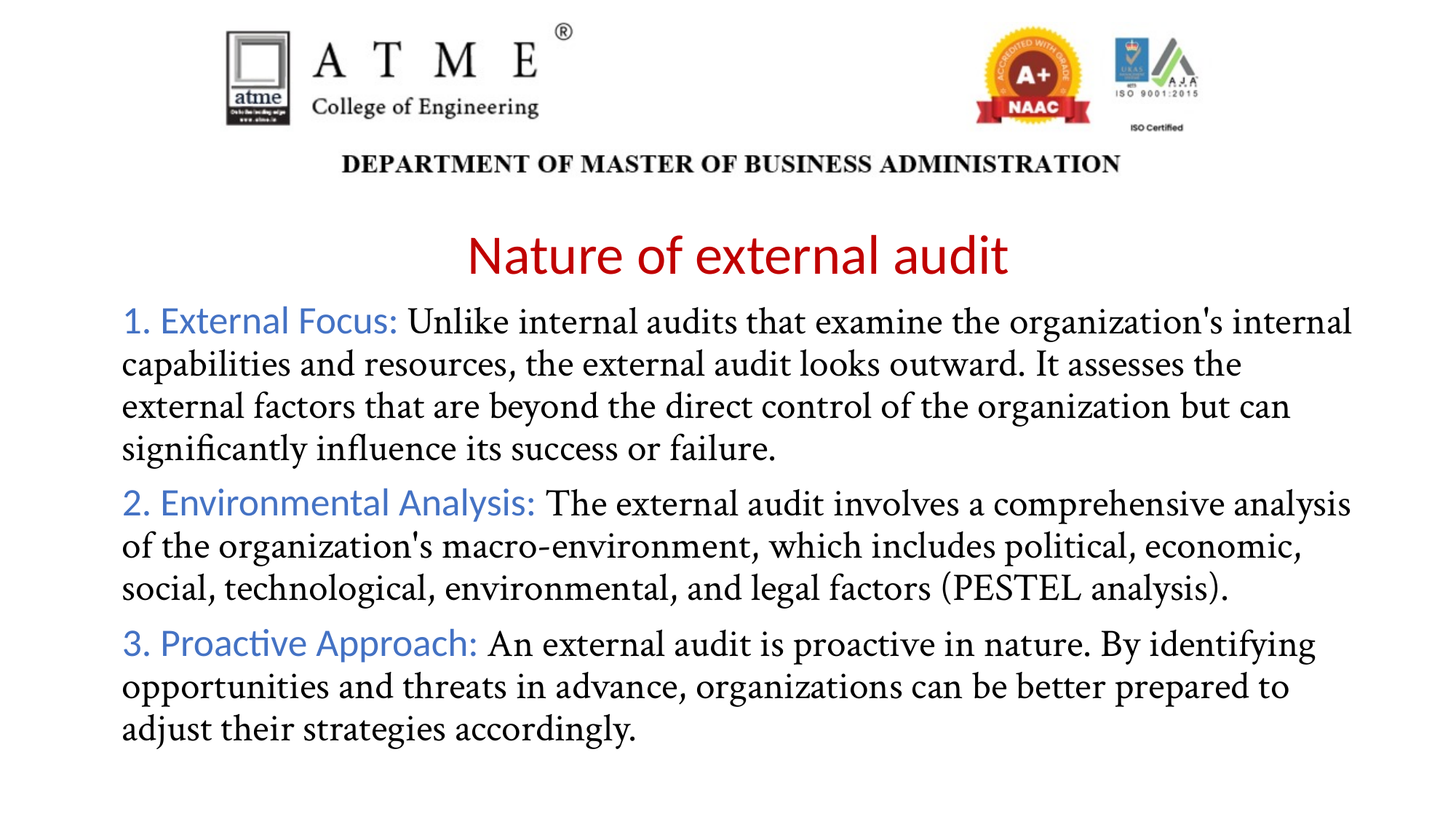

Nature of external audit
1. External Focus: Unlike internal audits that examine the organization's internal capabilities and resources, the external audit looks outward. It assesses the external factors that are beyond the direct control of the organization but can significantly influence its success or failure.
2. Environmental Analysis: The external audit involves a comprehensive analysis of the organization's macro-environment, which includes political, economic, social, technological, environmental, and legal factors (PESTEL analysis).
3. Proactive Approach: An external audit is proactive in nature. By identifying opportunities and threats in advance, organizations can be better prepared to adjust their strategies accordingly.